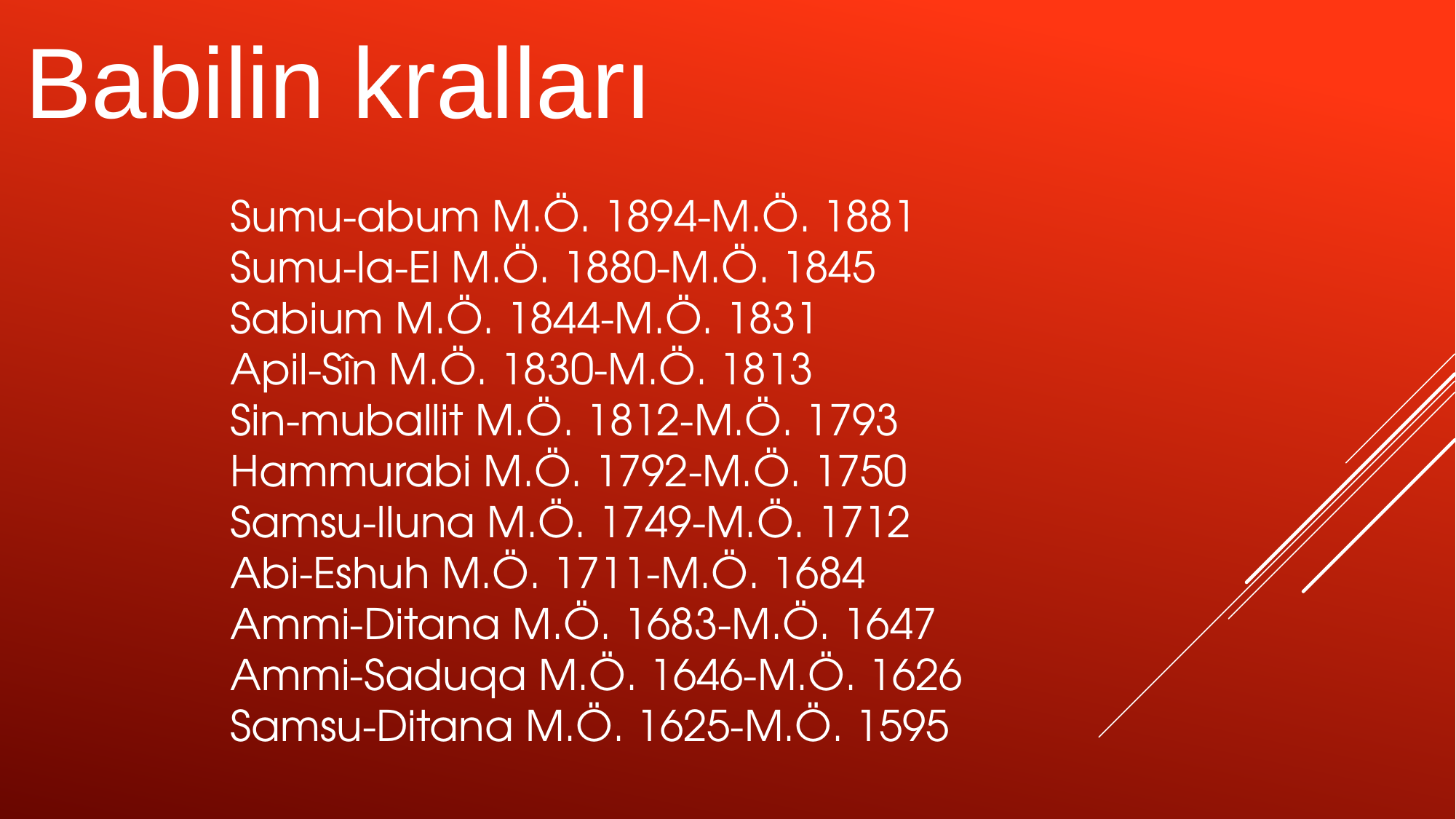

Babilin kralları
Sumu-abum M.Ö. 1894-M.Ö. 1881
Sumu-la-El M.Ö. 1880-M.Ö. 1845
Sabium M.Ö. 1844-M.Ö. 1831
Apil-Sîn M.Ö. 1830-M.Ö. 1813
Sin-muballit M.Ö. 1812-M.Ö. 1793
Hammurabi M.Ö. 1792-M.Ö. 1750
Samsu-Iluna M.Ö. 1749-M.Ö. 1712
Abi-Eshuh M.Ö. 1711-M.Ö. 1684
Ammi-Ditana M.Ö. 1683-M.Ö. 1647
Ammi-Saduqa M.Ö. 1646-M.Ö. 1626
Samsu-Ditana M.Ö. 1625-M.Ö. 1595